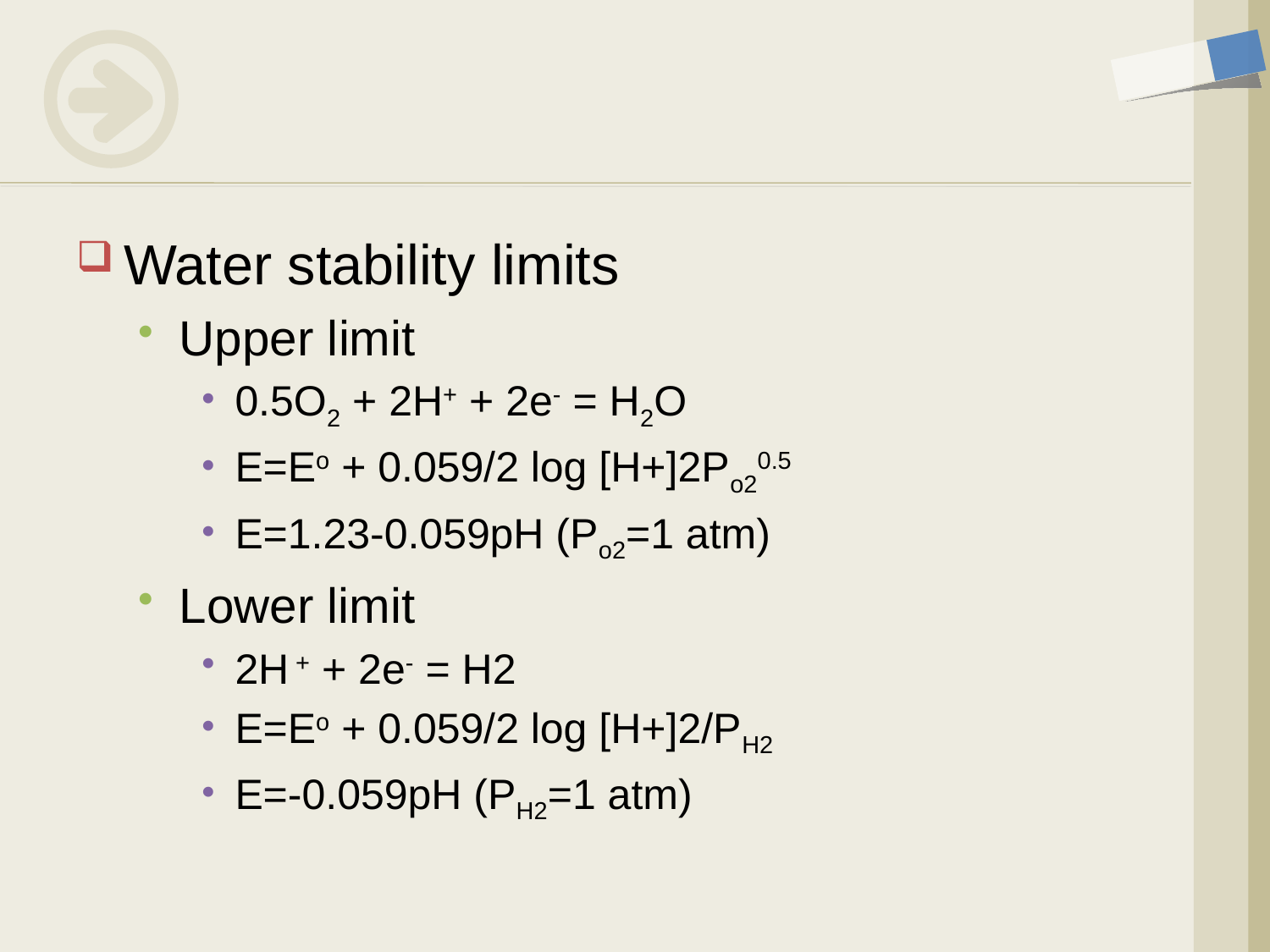

Water stability limits
Upper limit
0.5O2 + 2H+ + 2e- = H2O
E=Eo + 0.059/2 log [H+]2Po20.5
E=1.23-0.059pH (Po2=1 atm)
Lower limit
2H + + 2e- = H2
E=Eo + 0.059/2 log [H+]2/PH2
E=-0.059pH (PH2=1 atm)